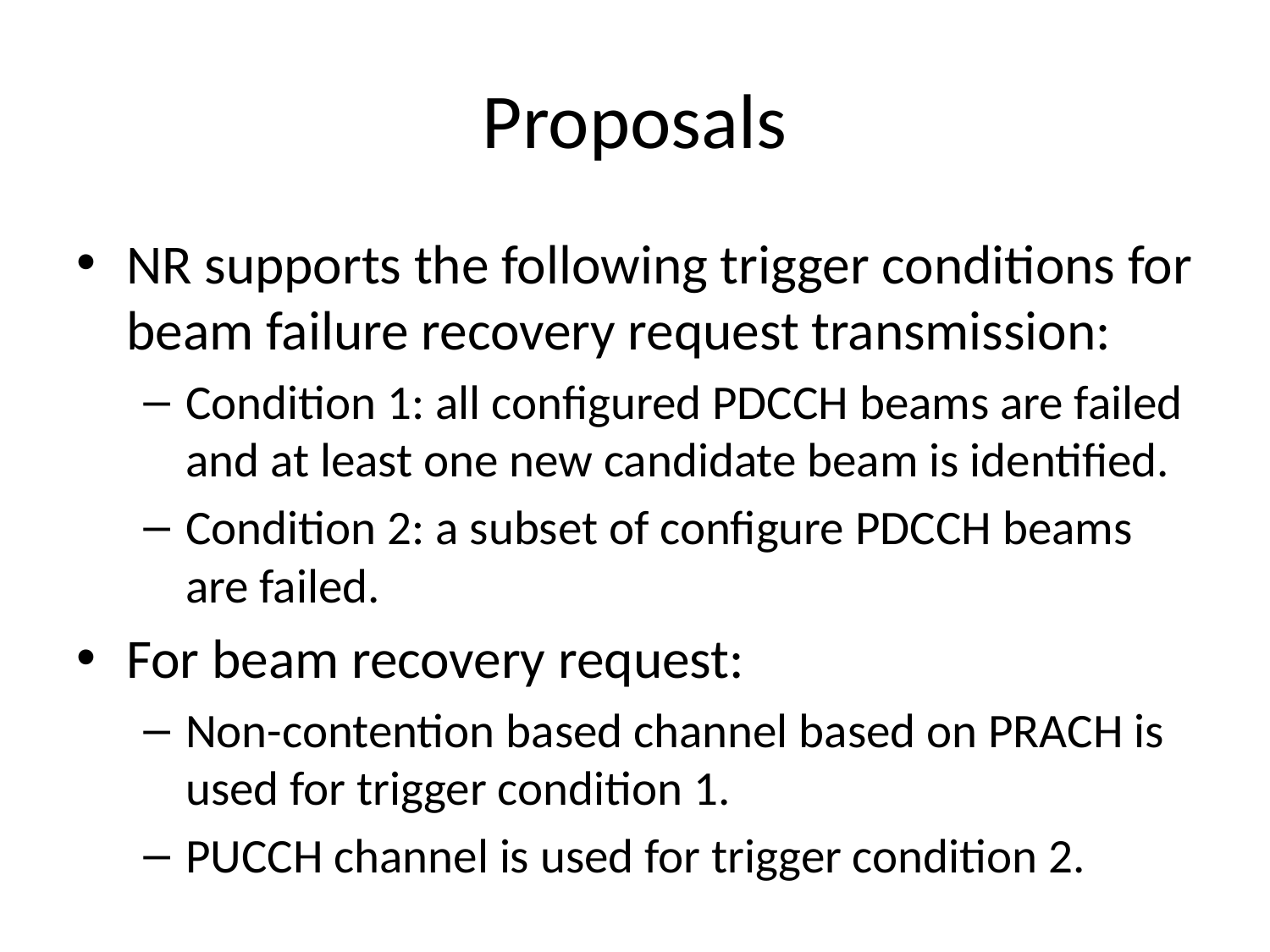

# Proposals
NR supports the following trigger conditions for beam failure recovery request transmission:
Condition 1: all configured PDCCH beams are failed and at least one new candidate beam is identified.
Condition 2: a subset of configure PDCCH beams are failed.
For beam recovery request:
Non-contention based channel based on PRACH is used for trigger condition 1.
PUCCH channel is used for trigger condition 2.